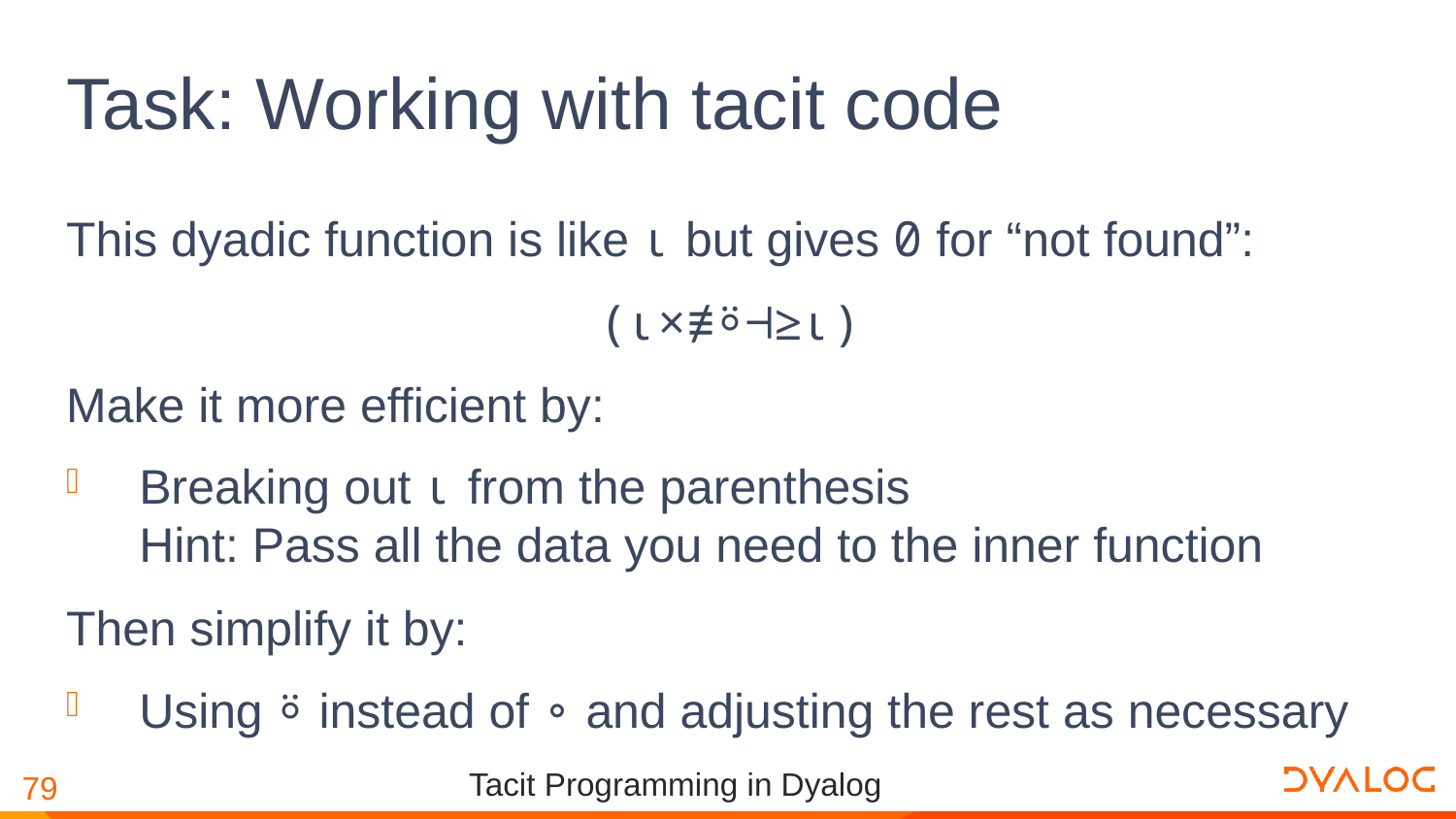

# Task: Working with tacit code

This dyadic function is like ⍳ but gives 0 for “not found”:
(⍳×≢⍤⊣≥⍳)
Make it more efficient by:
Breaking out ⍳ from the parenthesis
Hint: Pass all the data you need to the inner function
Then simplify it by:
Using ⍤ instead of ∘ and adjusting the rest as necessary